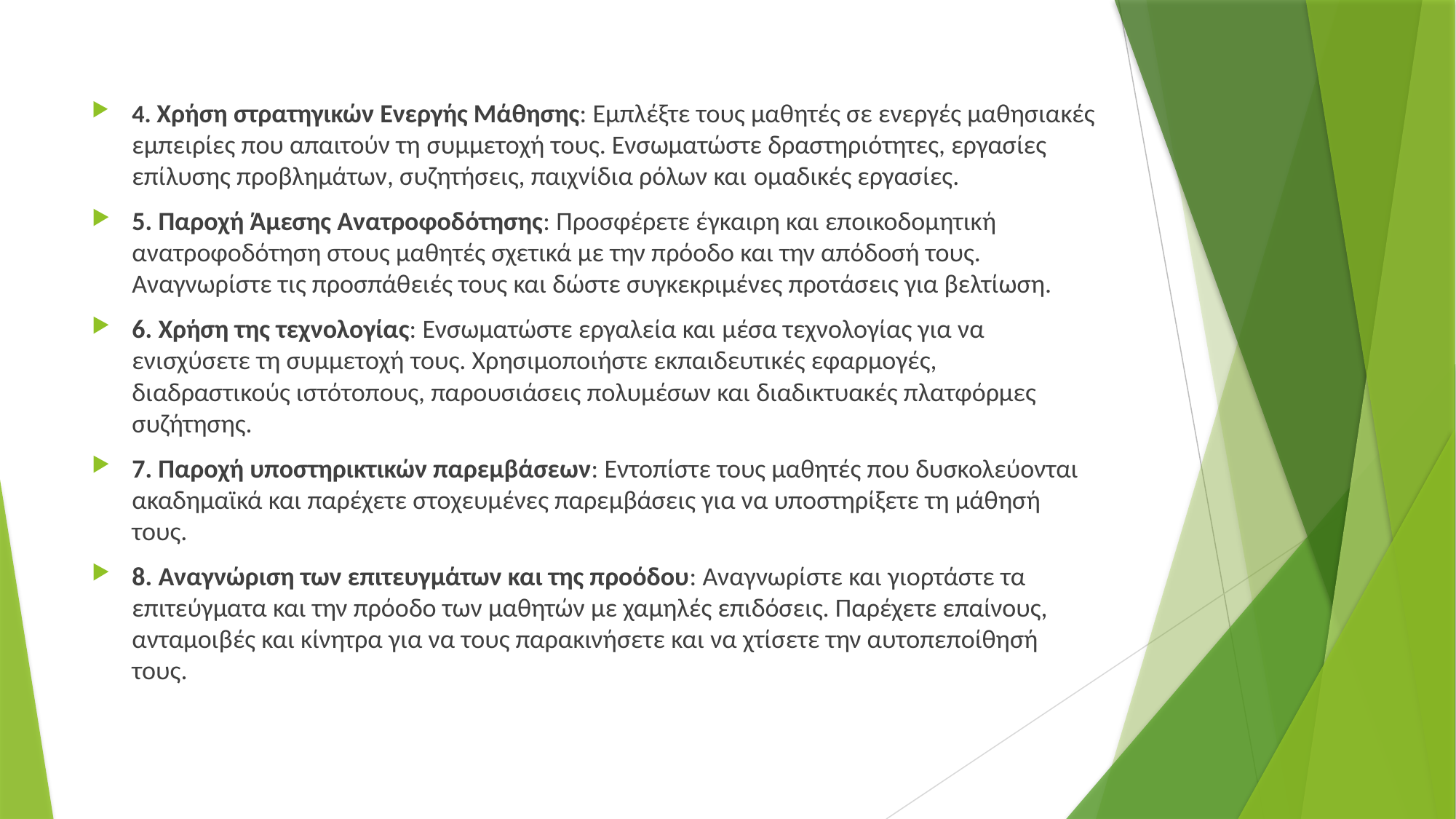

4. Χρήση στρατηγικών Ενεργής Μάθησης: Εμπλέξτε τους μαθητές σε ενεργές μαθησιακές εμπειρίες που απαιτούν τη συμμετοχή τους. Ενσωματώστε δραστηριότητες, εργασίες επίλυσης προβλημάτων, συζητήσεις, παιχνίδια ρόλων και ομαδικές εργασίες.
5. Παροχή Άμεσης Ανατροφοδότησης: Προσφέρετε έγκαιρη και εποικοδομητική ανατροφοδότηση στους μαθητές σχετικά με την πρόοδο και την απόδοσή τους. Αναγνωρίστε τις προσπάθειές τους και δώστε συγκεκριμένες προτάσεις για βελτίωση.
6. Χρήση της τεχνολογίας: Ενσωματώστε εργαλεία και μέσα τεχνολογίας για να ενισχύσετε τη συμμετοχή τους. Χρησιμοποιήστε εκπαιδευτικές εφαρμογές, διαδραστικούς ιστότοπους, παρουσιάσεις πολυμέσων και διαδικτυακές πλατφόρμες συζήτησης.
7. Παροχή υποστηρικτικών παρεμβάσεων: Εντοπίστε τους μαθητές που δυσκολεύονται ακαδημαϊκά και παρέχετε στοχευμένες παρεμβάσεις για να υποστηρίξετε τη μάθησή τους.
8. Αναγνώριση των επιτευγμάτων και της προόδου: Αναγνωρίστε και γιορτάστε τα επιτεύγματα και την πρόοδο των μαθητών με χαμηλές επιδόσεις. Παρέχετε επαίνους, ανταμοιβές και κίνητρα για να τους παρακινήσετε και να χτίσετε την αυτοπεποίθησή τους.